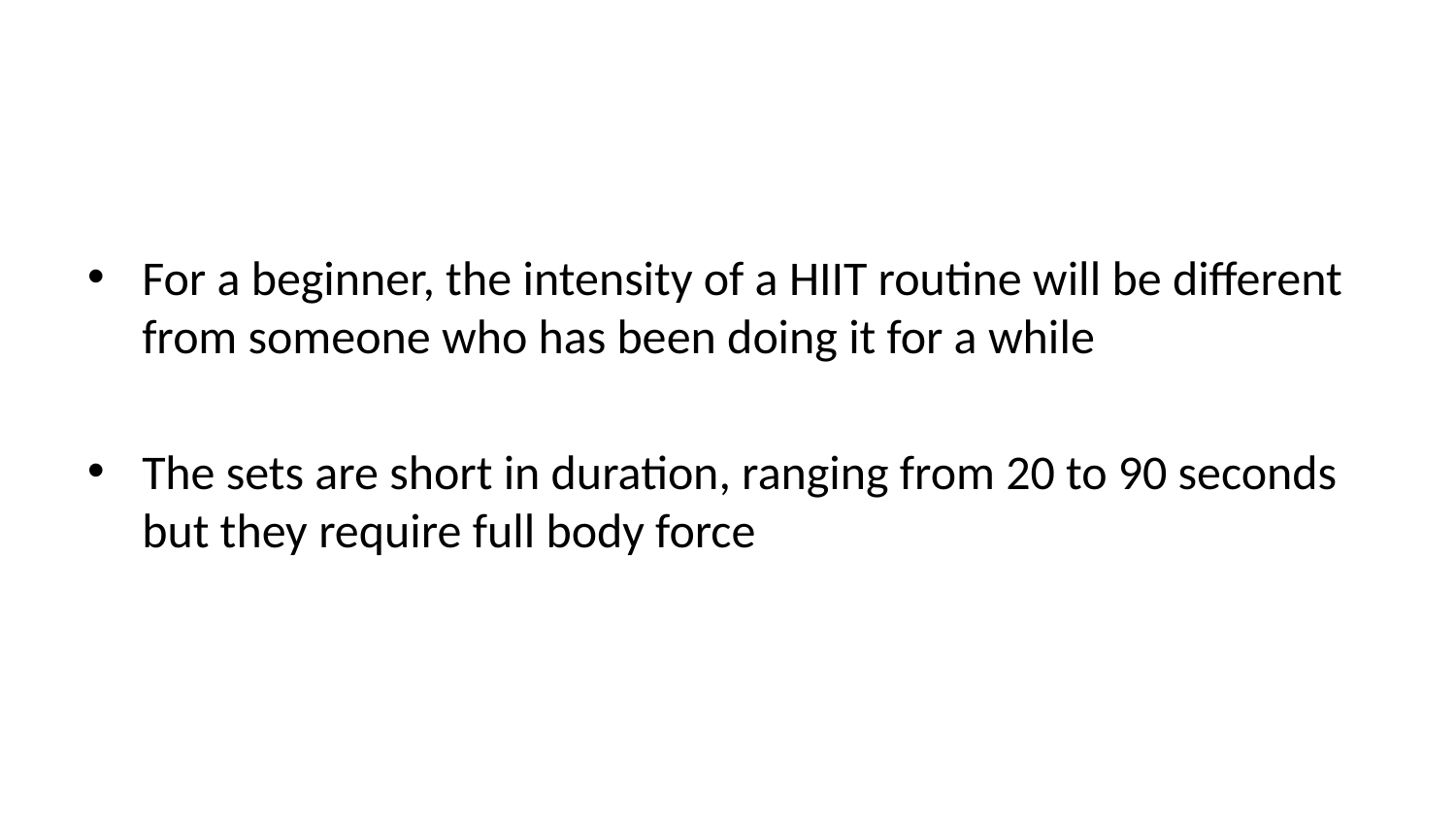

For a beginner, the intensity of a HIIT routine will be different from someone who has been doing it for a while

The sets are short in duration, ranging from 20 to 90 seconds but they require full body force